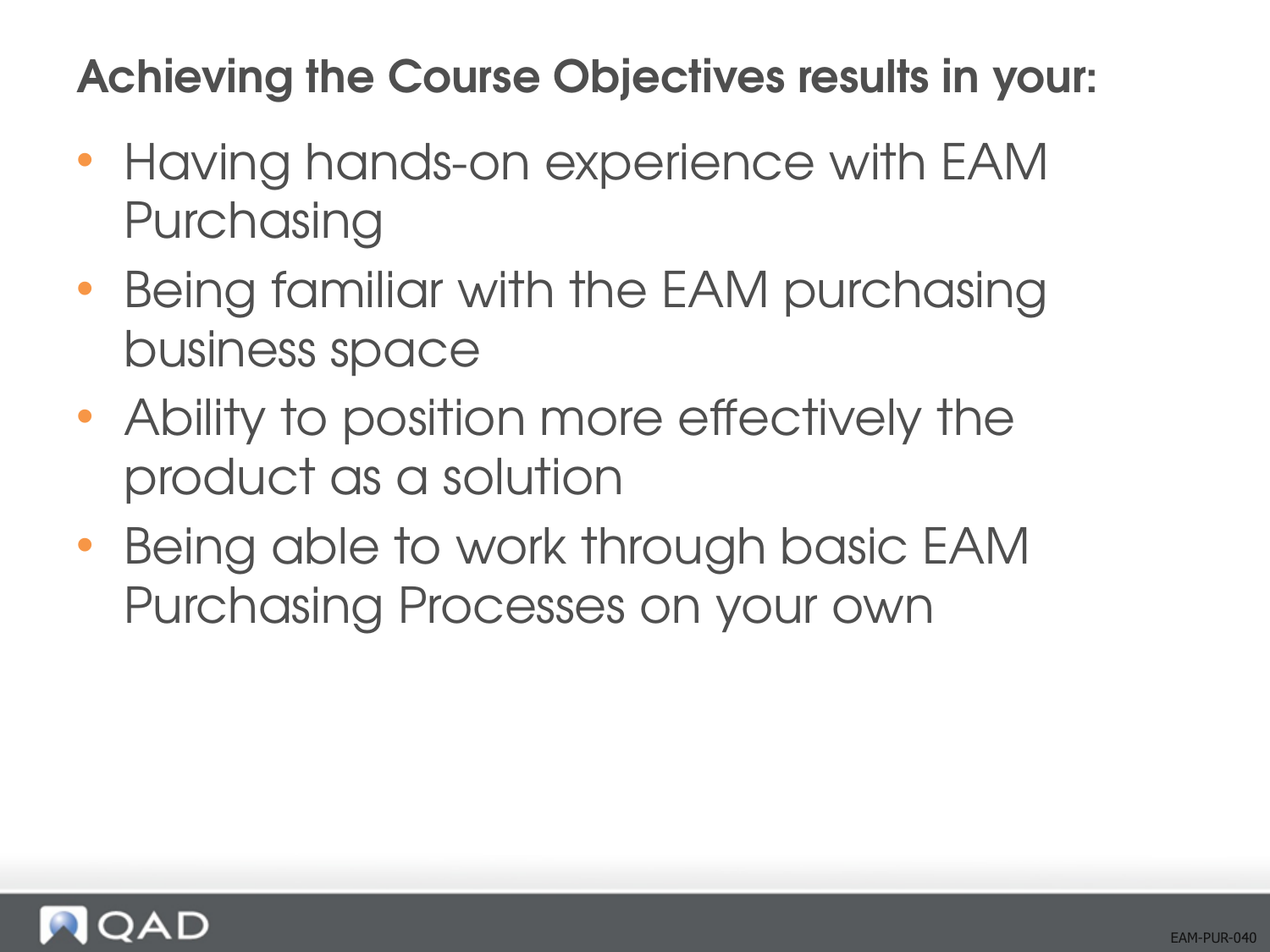

# Achieving the Course Objectives results in your:
Having hands-on experience with EAM Purchasing
Being familiar with the EAM purchasing business space
Ability to position more effectively the product as a solution
Being able to work through basic EAM Purchasing Processes on your own
EAM-PUR-040